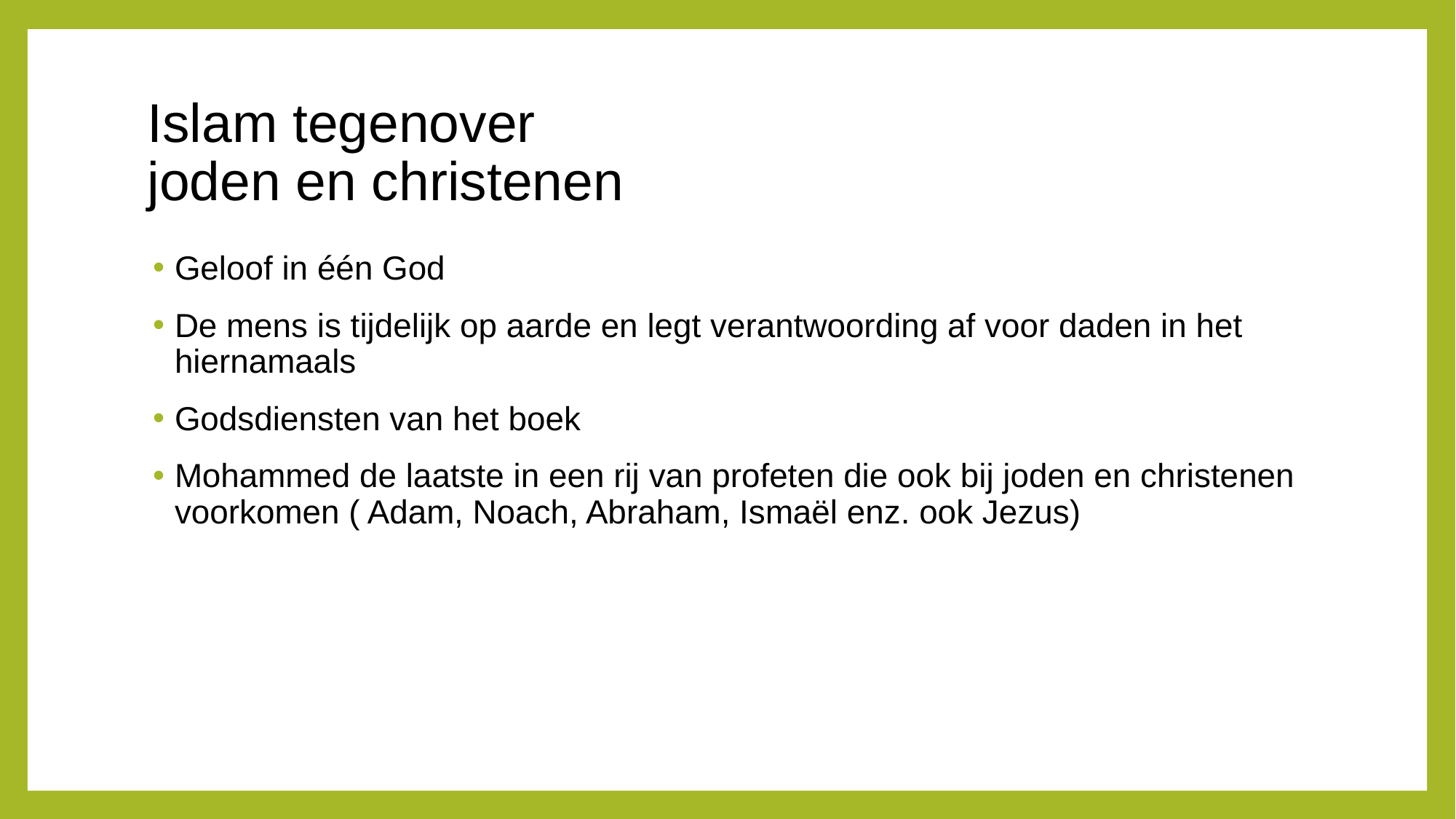

# Islam tegenover joden en christenen
Geloof in één God
De mens is tijdelijk op aarde en legt verantwoording af voor daden in het hiernamaals
Godsdiensten van het boek
Mohammed de laatste in een rij van profeten die ook bij joden en christenen voorkomen ( Adam, Noach, Abraham, Ismaël enz. ook Jezus)